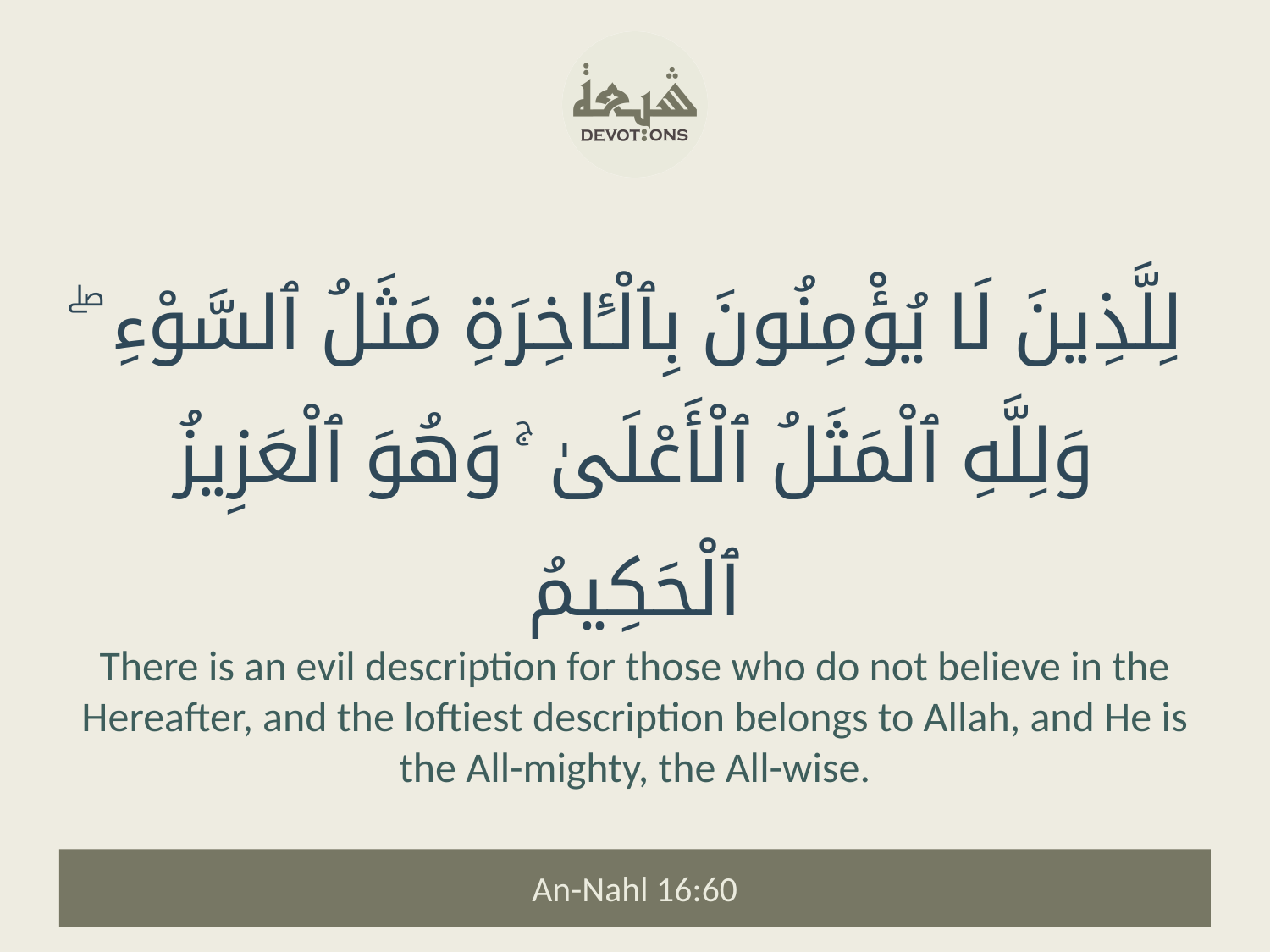

لِلَّذِينَ لَا يُؤْمِنُونَ بِٱلْـَٔاخِرَةِ مَثَلُ ٱلسَّوْءِ ۖ وَلِلَّهِ ٱلْمَثَلُ ٱلْأَعْلَىٰ ۚ وَهُوَ ٱلْعَزِيزُ ٱلْحَكِيمُ
There is an evil description for those who do not believe in the Hereafter, and the loftiest description belongs to Allah, and He is the All-mighty, the All-wise.
An-Nahl 16:60